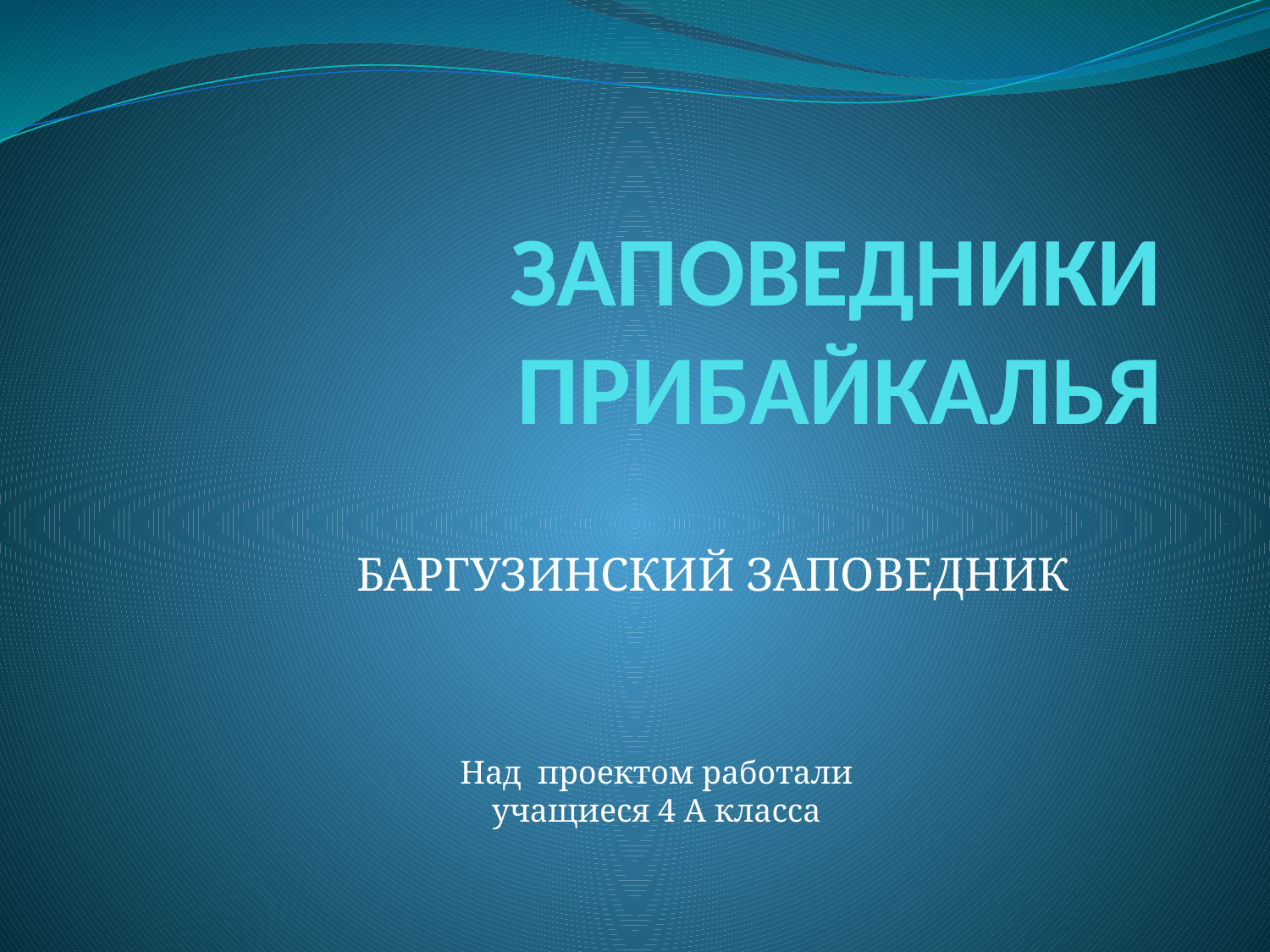

# ЗАПОВЕДНИКИ ПРИБАЙКАЛЬЯ
БАРГУЗИНСКИЙ ЗАПОВЕДНИК
Над  проектом работали
учащиеся 4 А класса